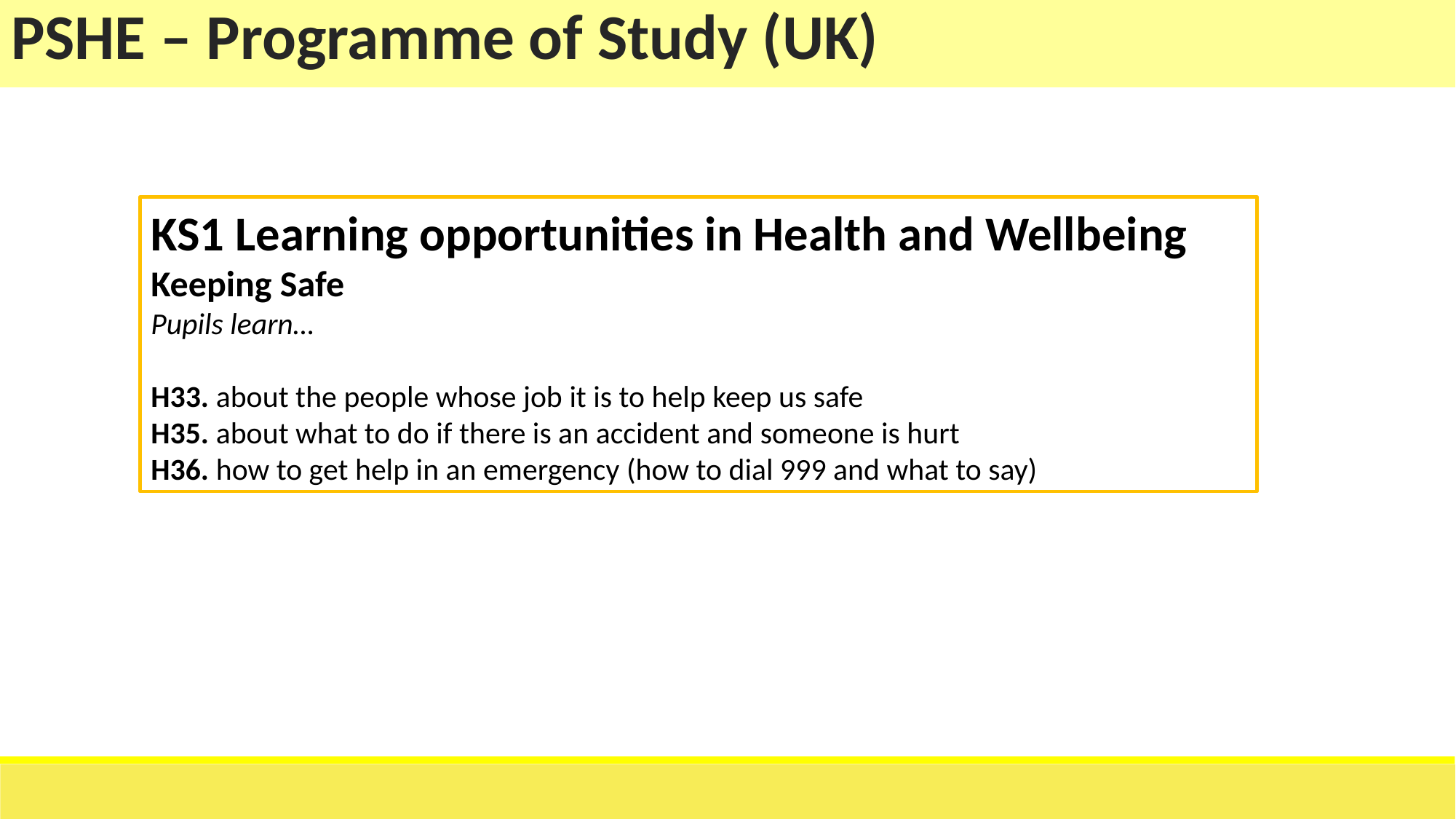

| PSHE – Programme of Study (UK) |
| --- |
KS1 Learning opportunities in Health and Wellbeing
Keeping Safe
Pupils learn…

H33. about the people whose job it is to help keep us safe
H35. about what to do if there is an accident and someone is hurt
H36. how to get help in an emergency (how to dial 999 and what to say)